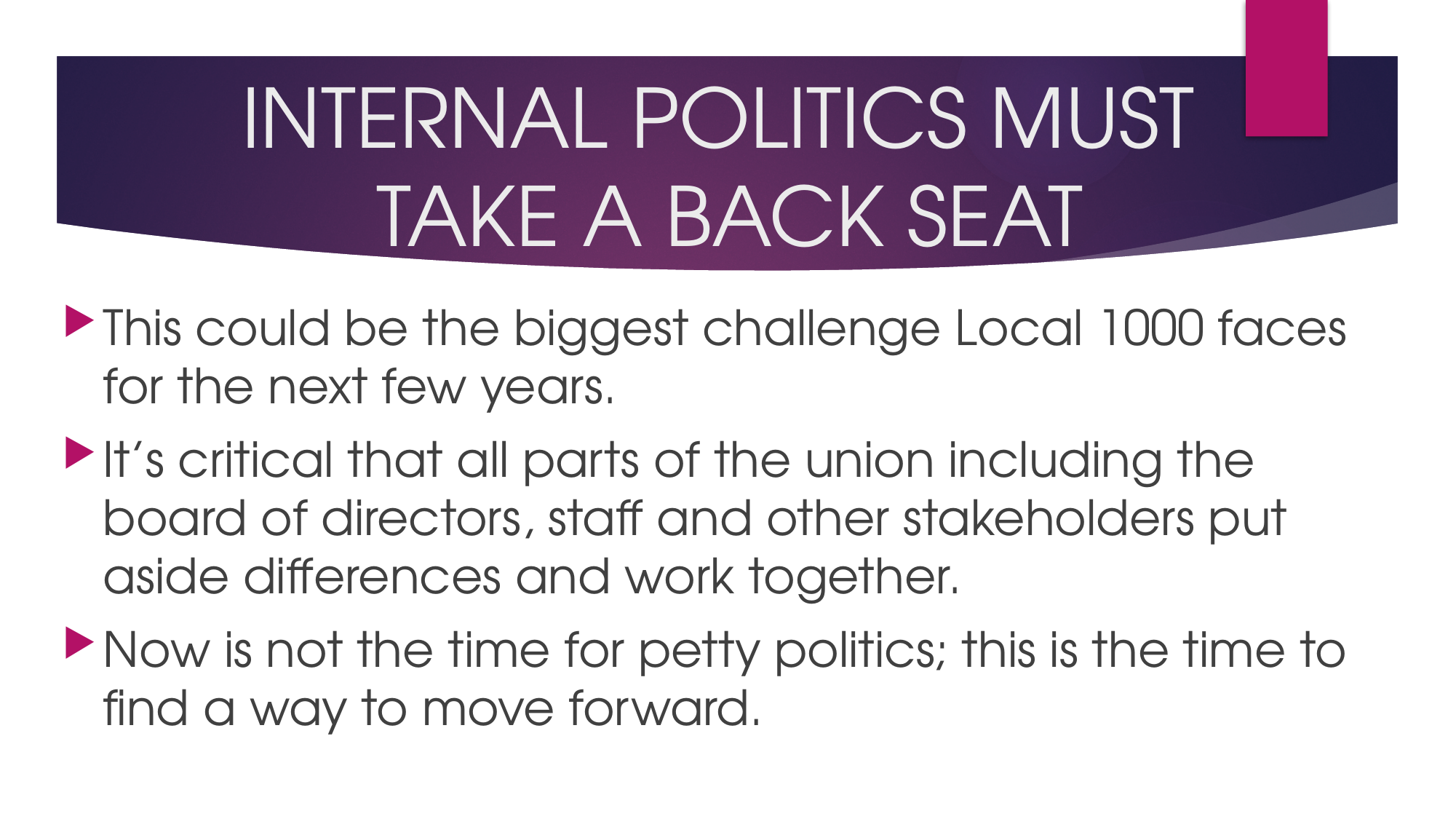

# INTERNAL POLITICS MUST TAKE A BACK SEAT
This could be the biggest challenge Local 1000 faces for the next few years.
It’s critical that all parts of the union including the board of directors, staff and other stakeholders put aside differences and work together.
Now is not the time for petty politics; this is the time to find a way to move forward.